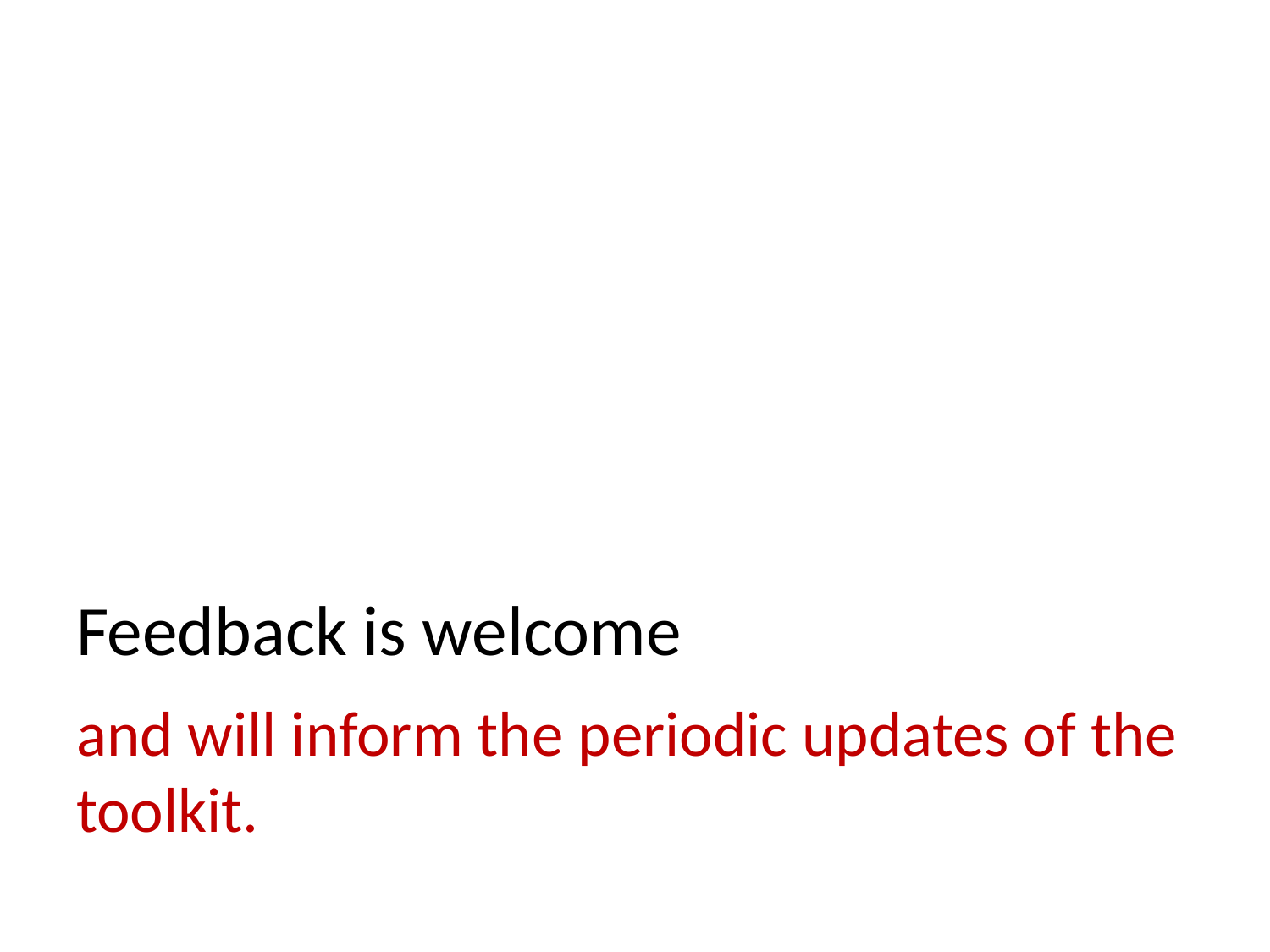

Feedback is welcome
and will inform the periodic updates of the toolkit.